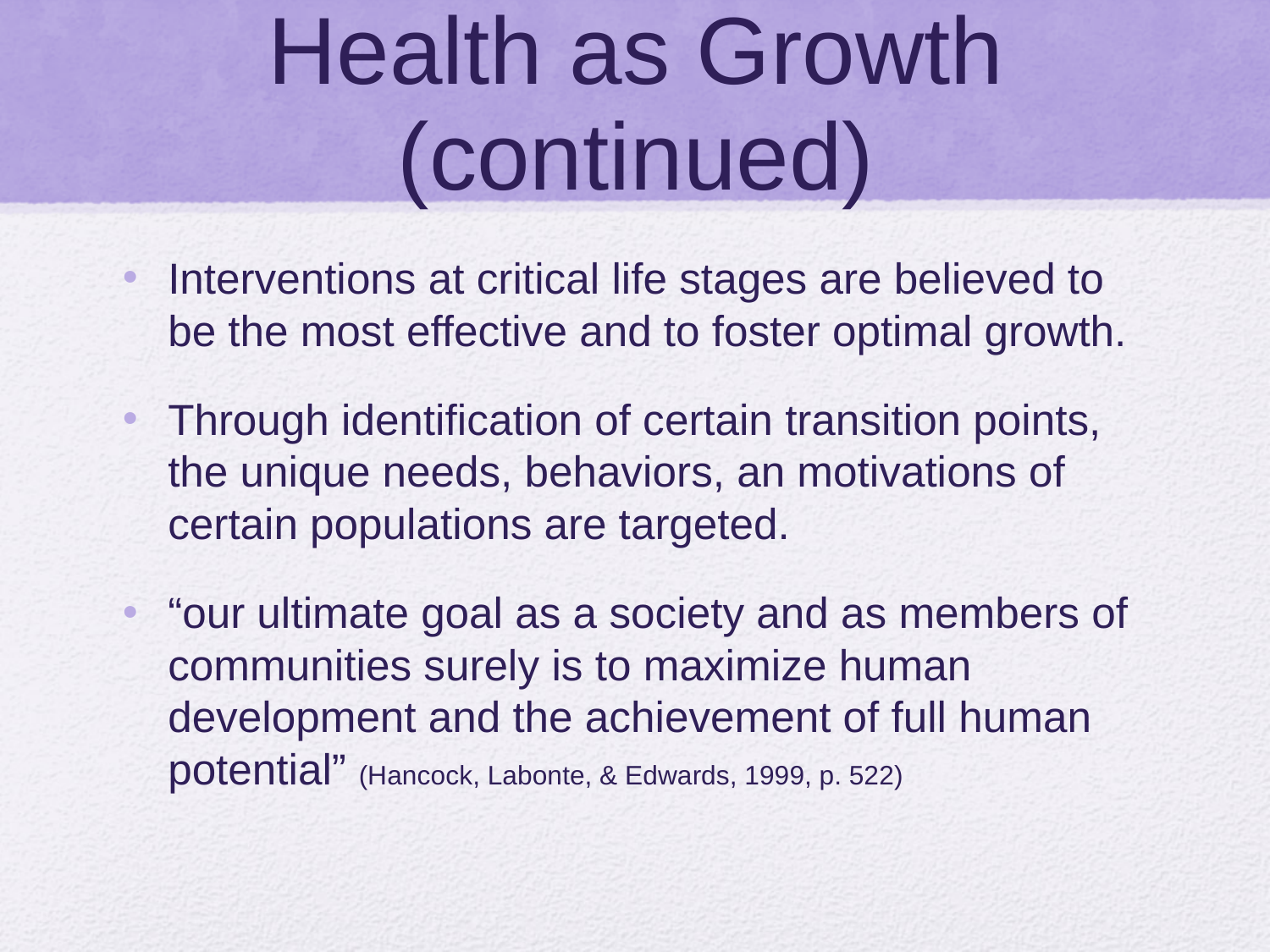

# Health as Growth (continued)
Interventions at critical life stages are believed to be the most effective and to foster optimal growth.
Through identification of certain transition points, the unique needs, behaviors, an motivations of certain populations are targeted.
“our ultimate goal as a society and as members of communities surely is to maximize human development and the achievement of full human potential” (Hancock, Labonte, & Edwards, 1999, p. 522)